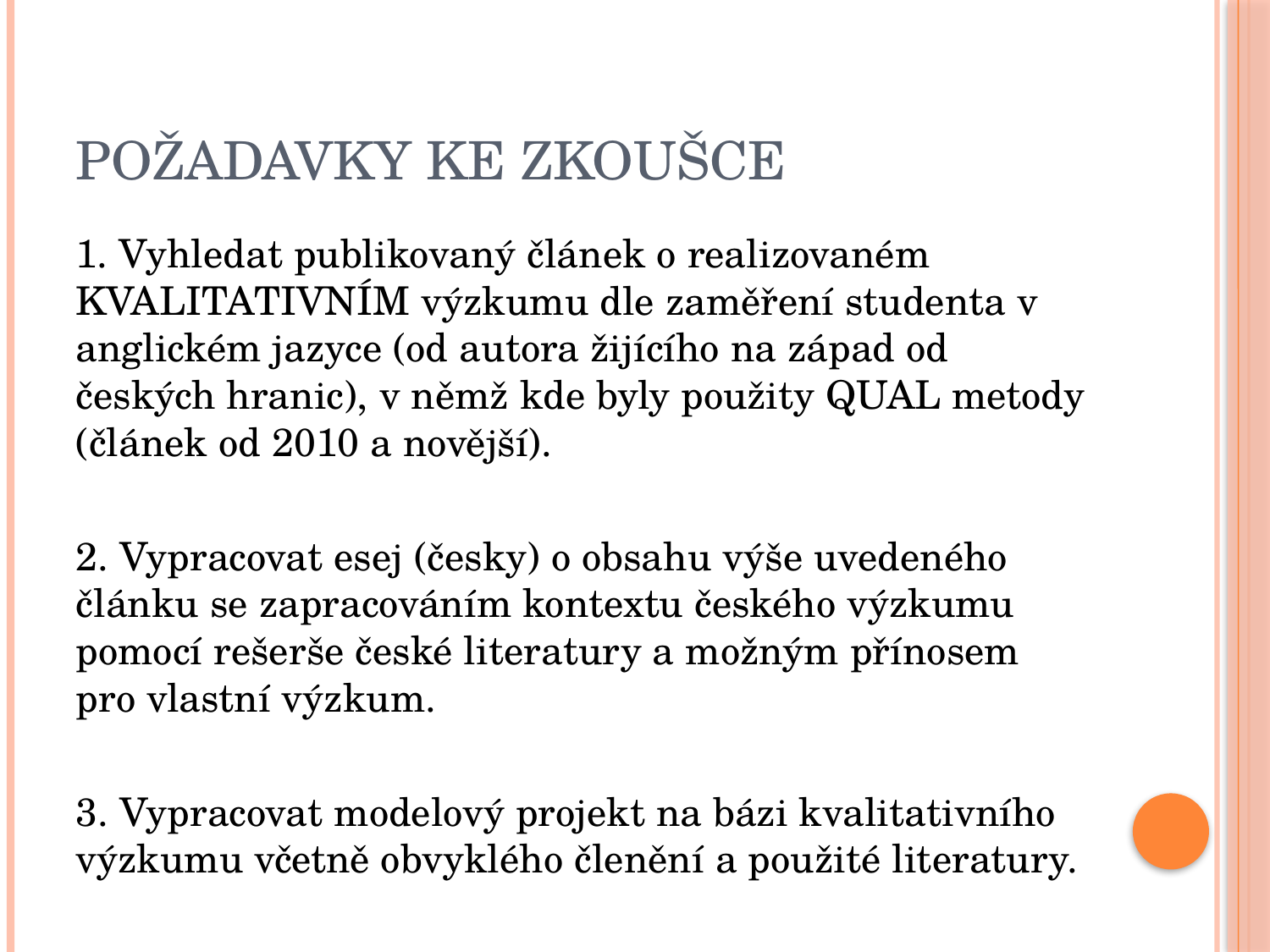

# POŽADAVKY KE ZKOUŠCE
1. Vyhledat publikovaný článek o realizovaném KVALITATIVNÍM výzkumu dle zaměření studenta v anglickém jazyce (od autora žijícího na západ od českých hranic), v němž kde byly použity QUAL metody (článek od 2010 a novější).

2. Vypracovat esej (česky) o obsahu výše uvedeného článku se zapracováním kontextu českého výzkumu pomocí rešerše české literatury a možným přínosem pro vlastní výzkum.

3. Vypracovat modelový projekt na bázi kvalitativního výzkumu včetně obvyklého členění a použité literatury.